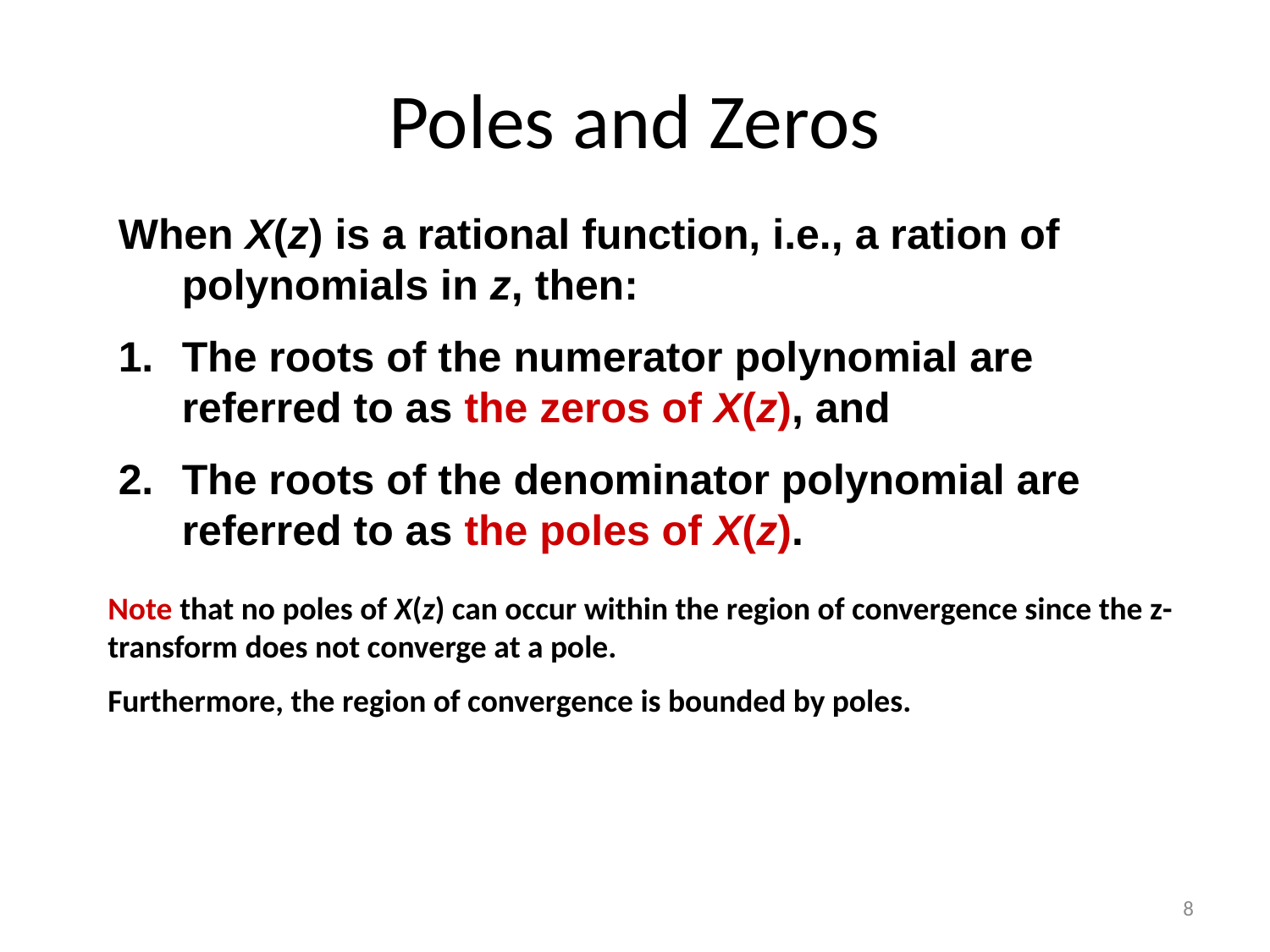

# Poles and Zeros
When X(z) is a rational function, i.e., a ration of polynomials in z, then:
The roots of the numerator polynomial are referred to as the zeros of X(z), and
The roots of the denominator polynomial are referred to as the poles of X(z).
Note that no poles of X(z) can occur within the region of convergence since the z-transform does not converge at a pole.
Furthermore, the region of convergence is bounded by poles.
8